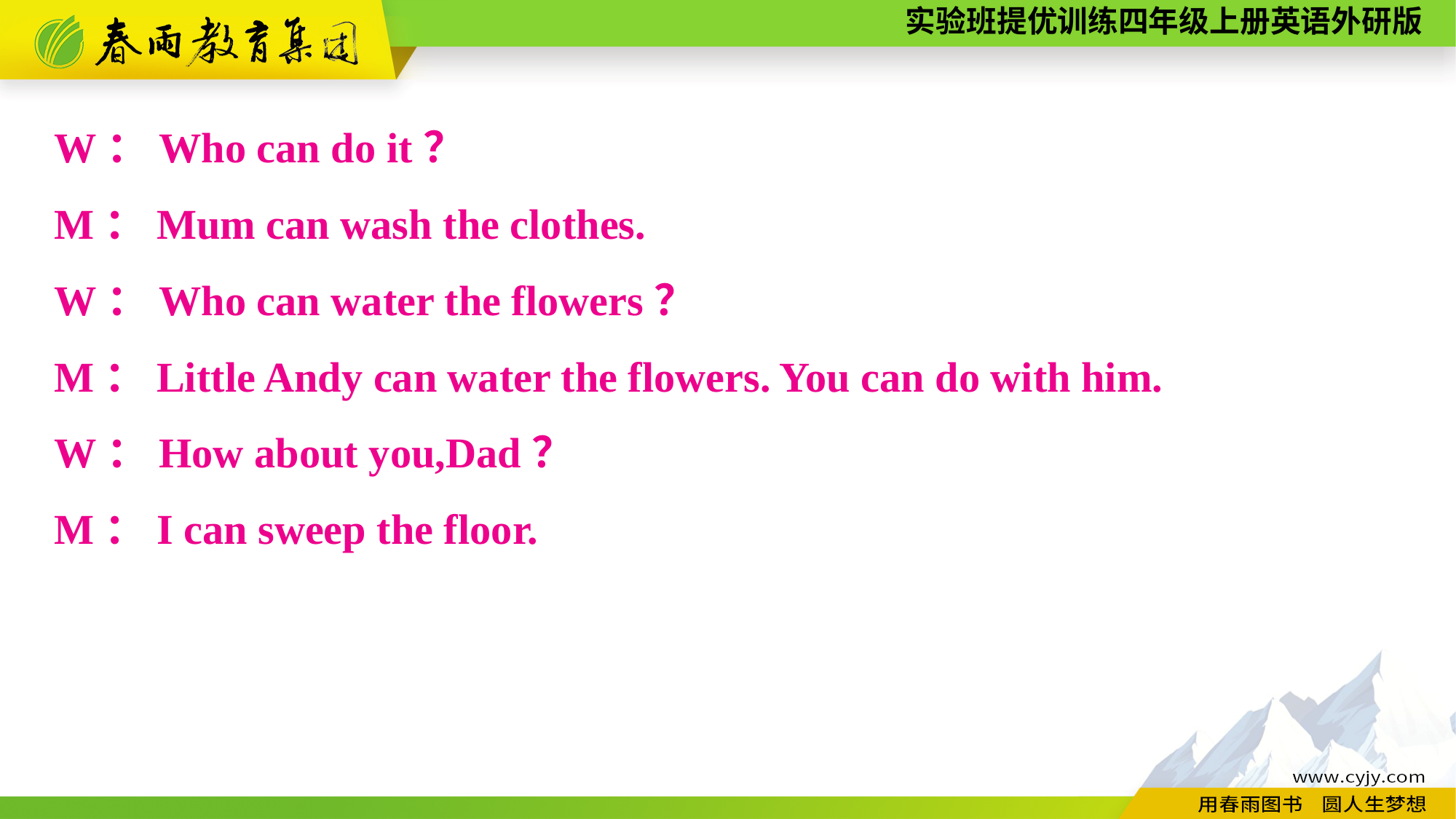

W：Who can do it？
M：Mum can wash the clothes.
W：Who can water the flowers？
M：Little Andy can water the flowers. You can do with him.
W：How about you,Dad？
M：I can sweep the floor.